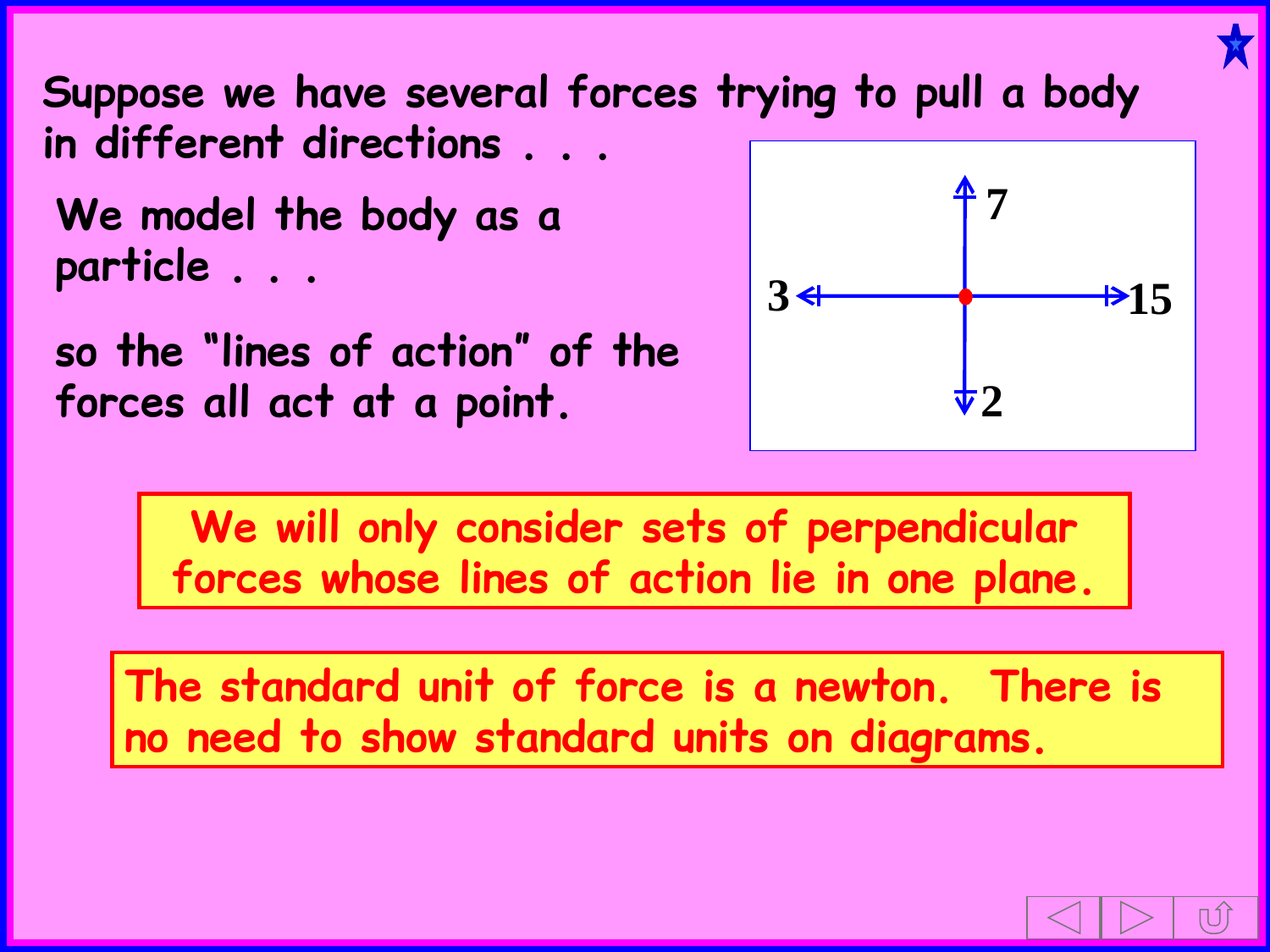

Suppose we have several forces trying to pull a body in different directions . . .

7

2

3
15

We model the body as a particle . . .
so the “lines of action” of the forces all act at a point.
We will only consider sets of perpendicular forces whose lines of action lie in one plane.
The standard unit of force is a newton.  There is no need to show standard units on diagrams.